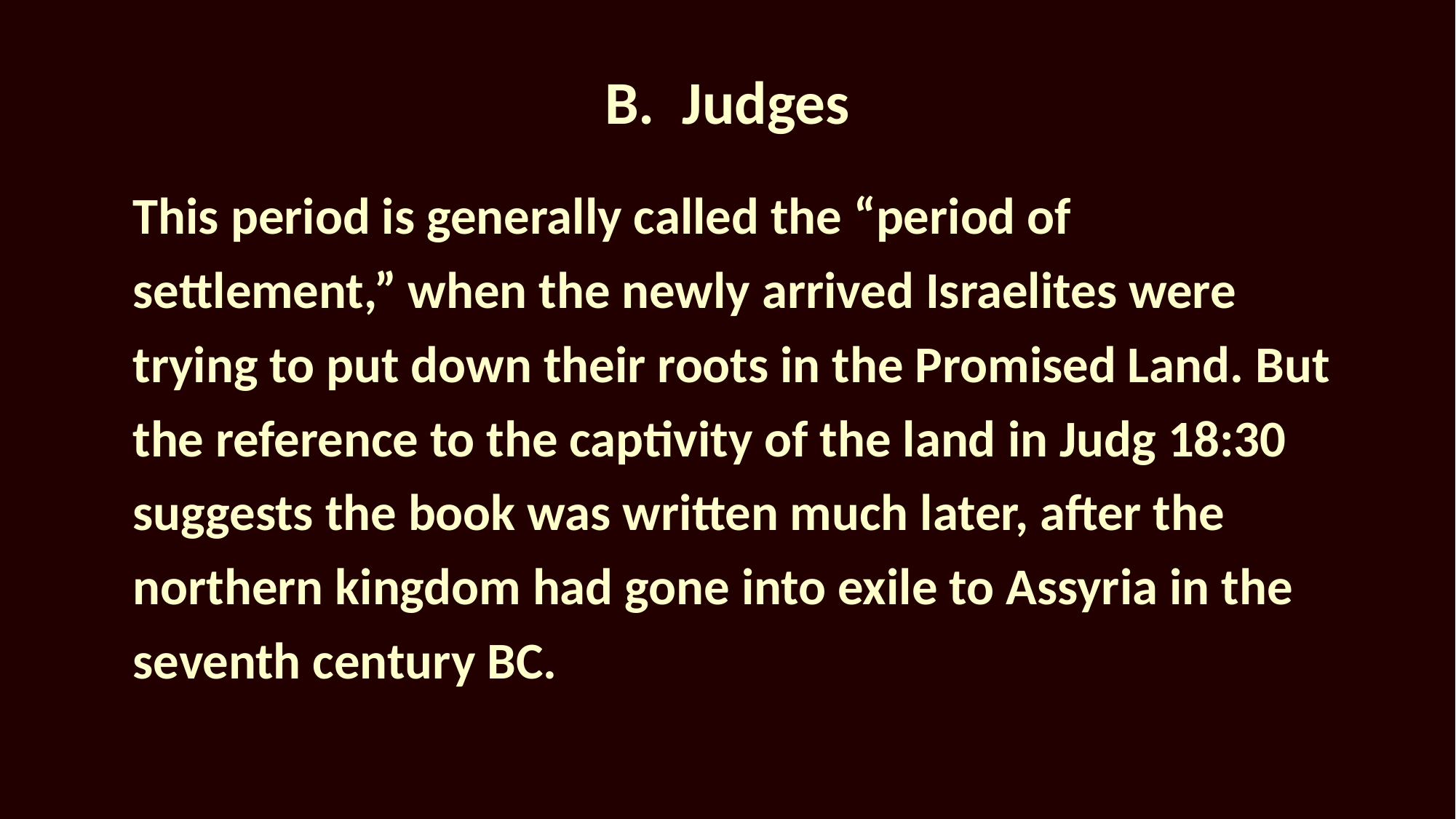

# B.  Judges
This period is generally called the “period of settlement,” when the newly arrived Israelites were trying to put down their roots in the Promised Land. But the reference to the captivity of the land in Judg 18:30 suggests the book was written much later, after the northern kingdom had gone into exile to Assyria in the seventh century BC.